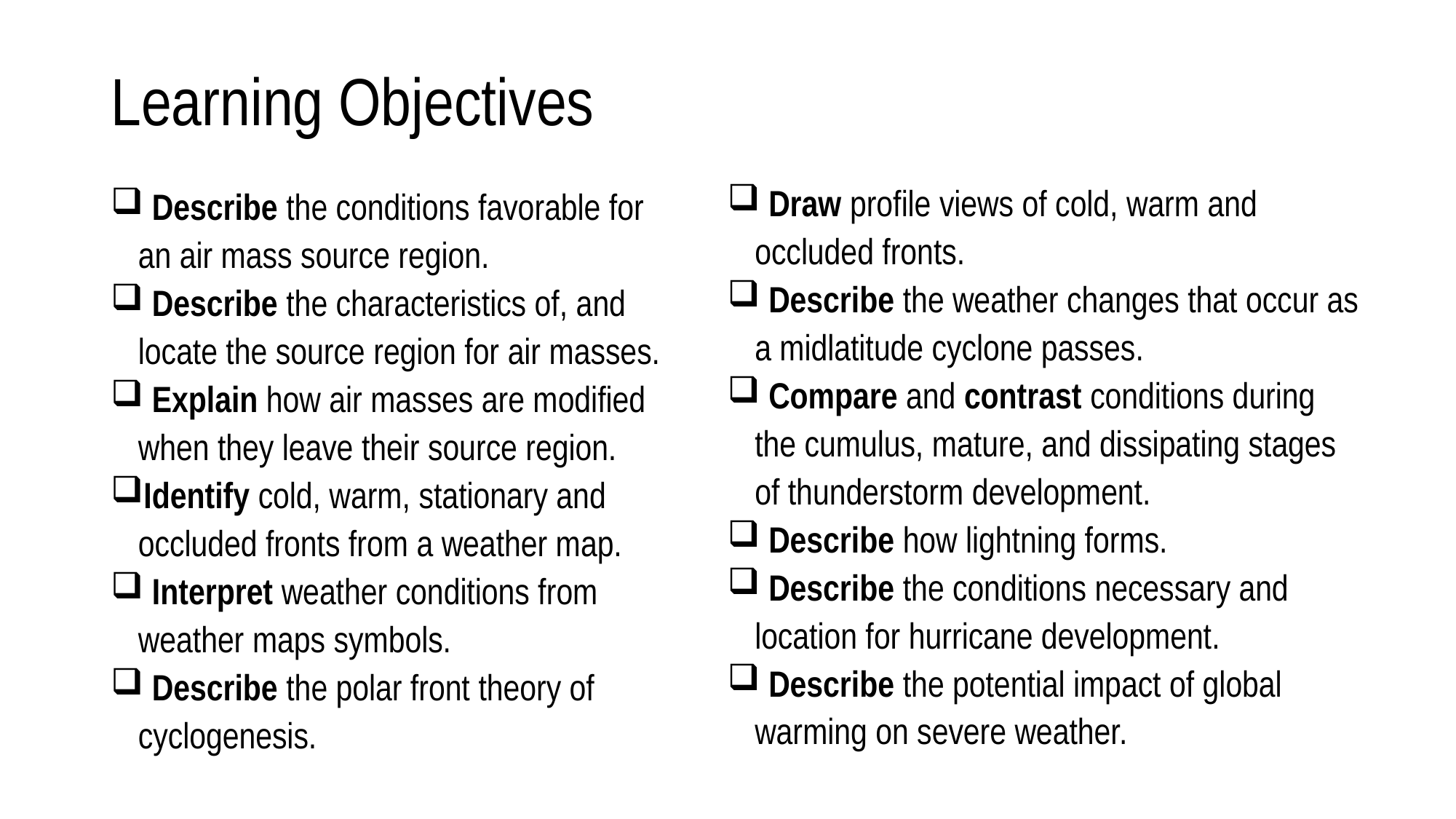

# Learning Objectives
 Draw profile views of cold, warm and occluded fronts.
 Describe the weather changes that occur as a midlatitude cyclone passes.
 Compare and contrast conditions during the cumulus, mature, and dissipating stages of thunderstorm development.
 Describe how lightning forms.
 Describe the conditions necessary and location for hurricane development.
 Describe the potential impact of global warming on severe weather.
 Describe the conditions favorable for an air mass source region.
 Describe the characteristics of, and locate the source region for air masses.
 Explain how air masses are modified when they leave their source region.
Identify cold, warm, stationary and occluded fronts from a weather map.
 Interpret weather conditions from weather maps symbols.
 Describe the polar front theory of cyclogenesis.